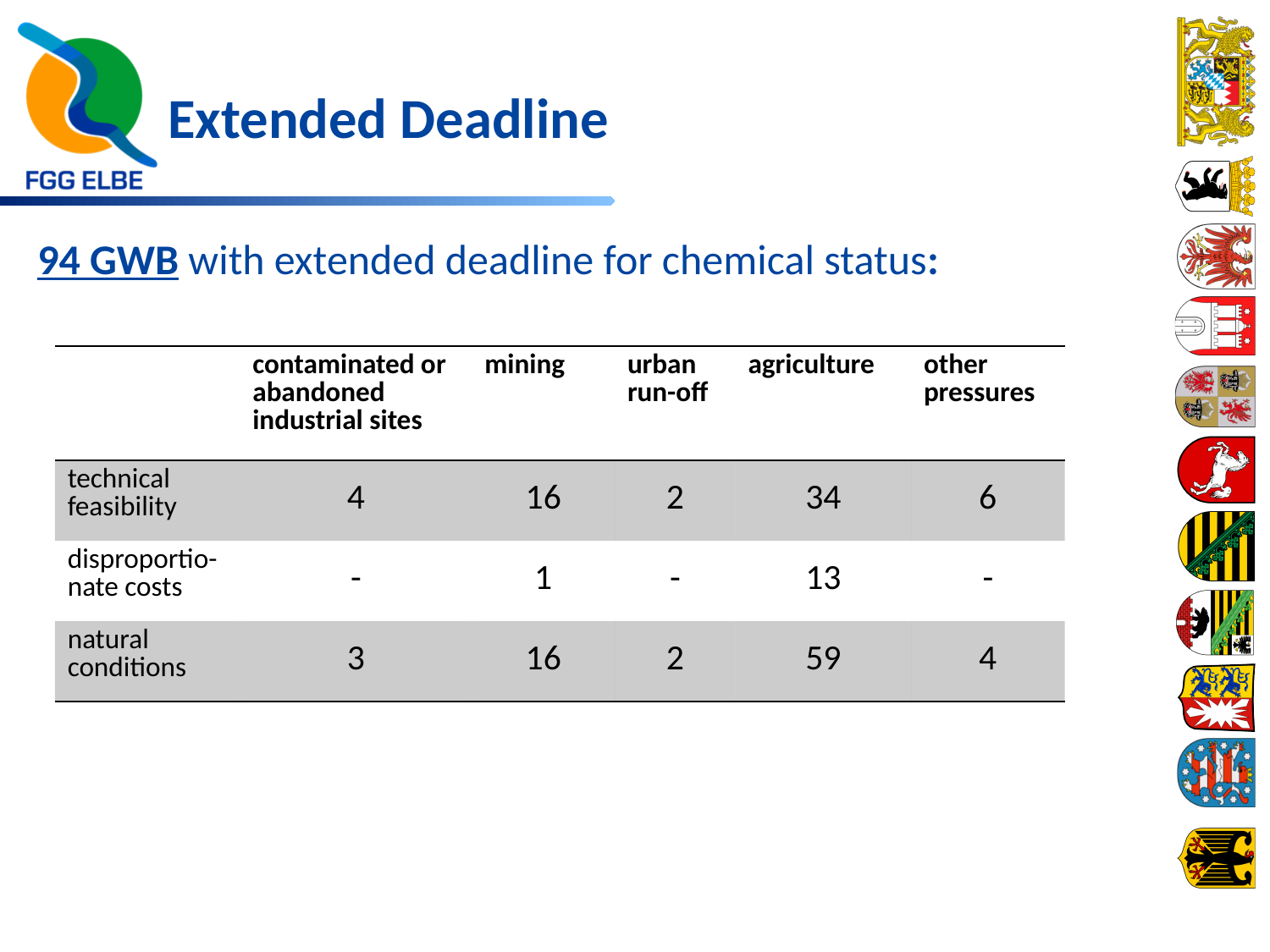

# Extended Deadline
94 GWB with extended deadline for chemical status:
|  | contaminated or abandoned industrial sites | mining | urban run-off | agriculture | other pressures |
| --- | --- | --- | --- | --- | --- |
| technical feasibility | 4 | 16 | 2 | 34 | 6 |
| disproportio-nate costs | - | 1 | - | 13 | - |
| natural conditions | 3 | 16 | 2 | 59 | 4 |